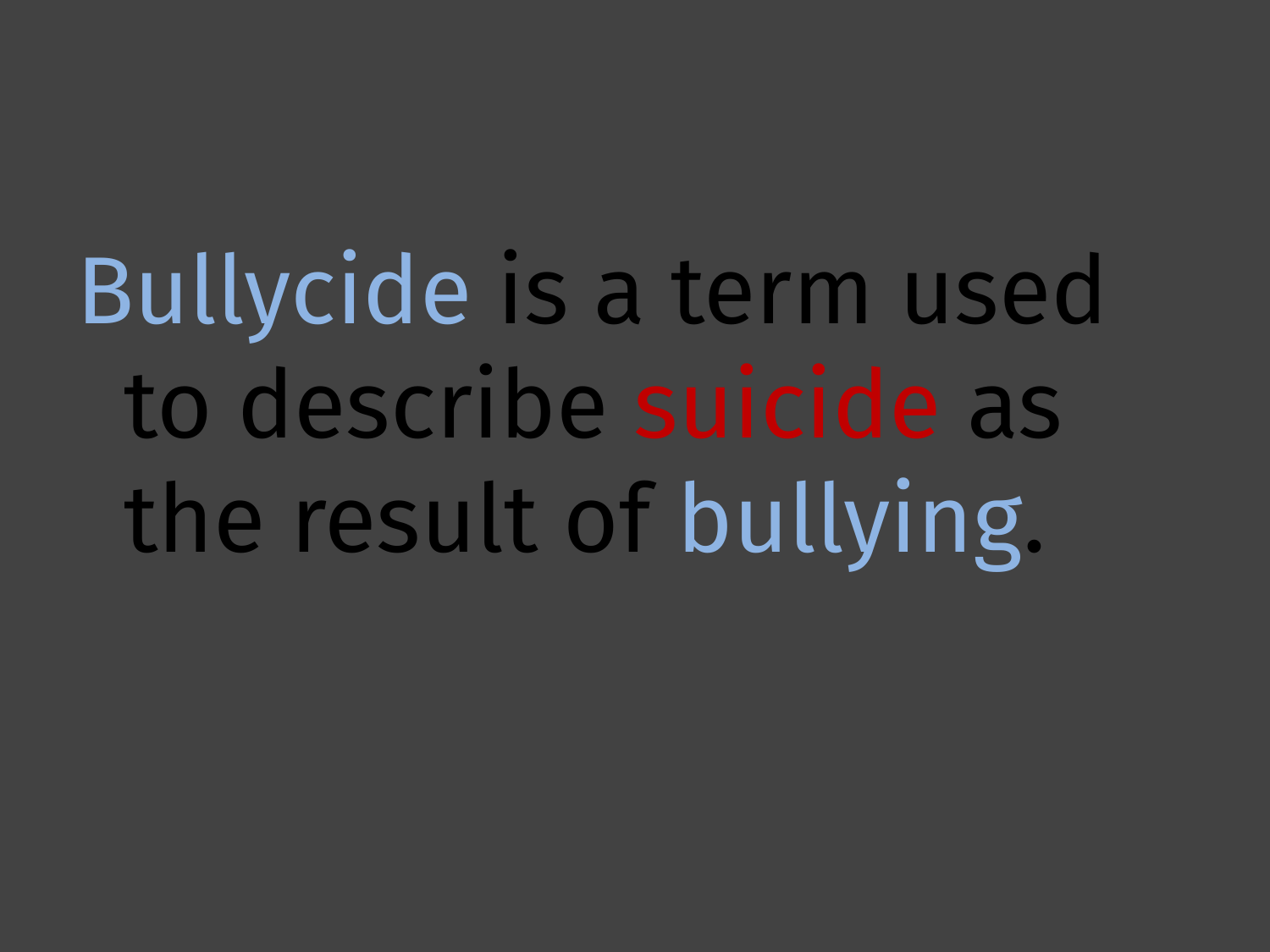

#
Bullycide is a term used to describe suicide as the result of bullying.